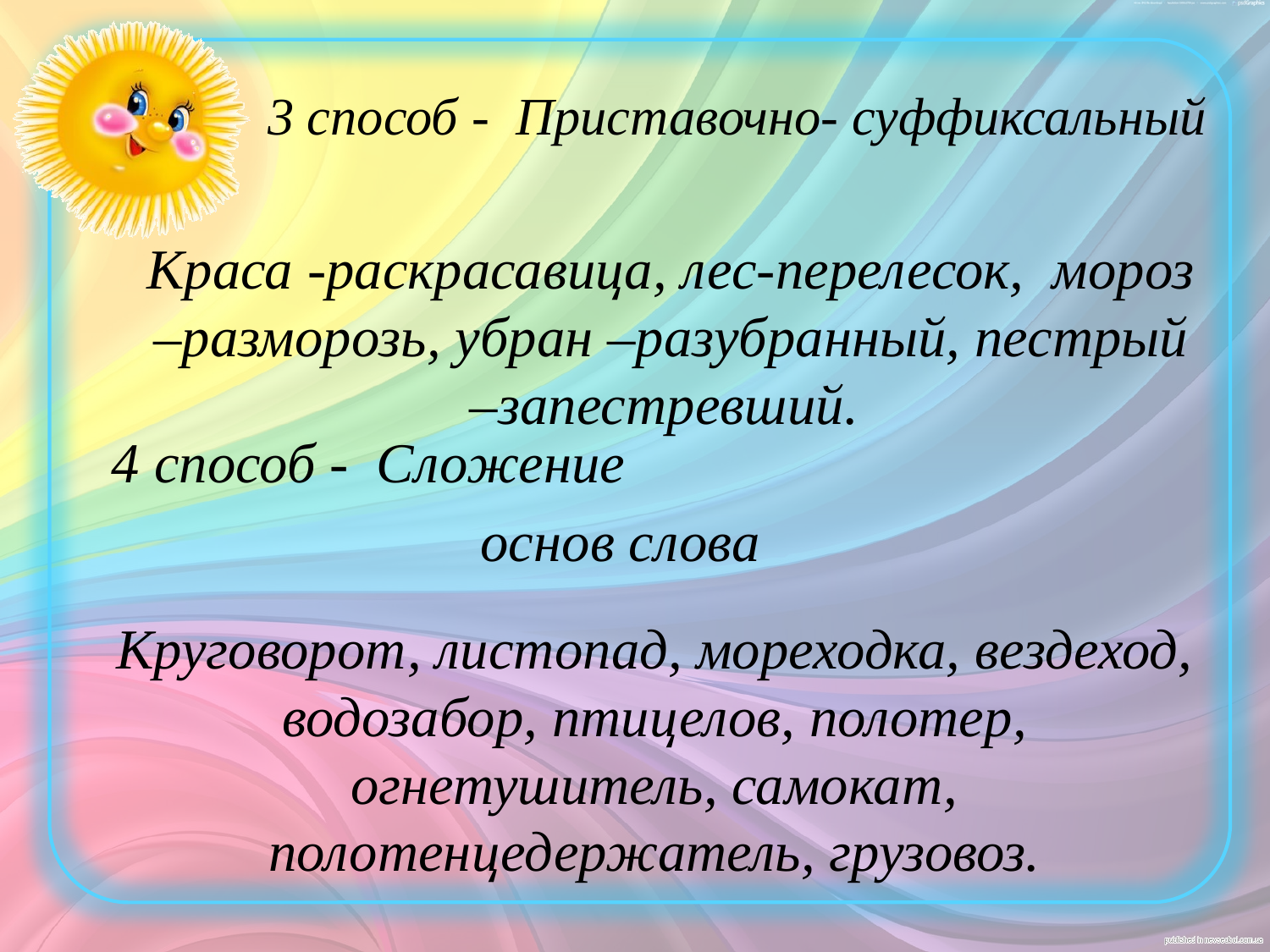

3 способ -  Приставочно- суффиксальный
# Краса -раскрасавица, лес-перелесок,  мороз –разморозь, убран –разубранный, пестрый –запестревший.
4 способ -  Сложение
                          основ слова
Круговорот, листопад, мореходка, вездеход, водозабор, птицелов, полотер, огнетушитель, самокат, полотенцедержатель, грузовоз.